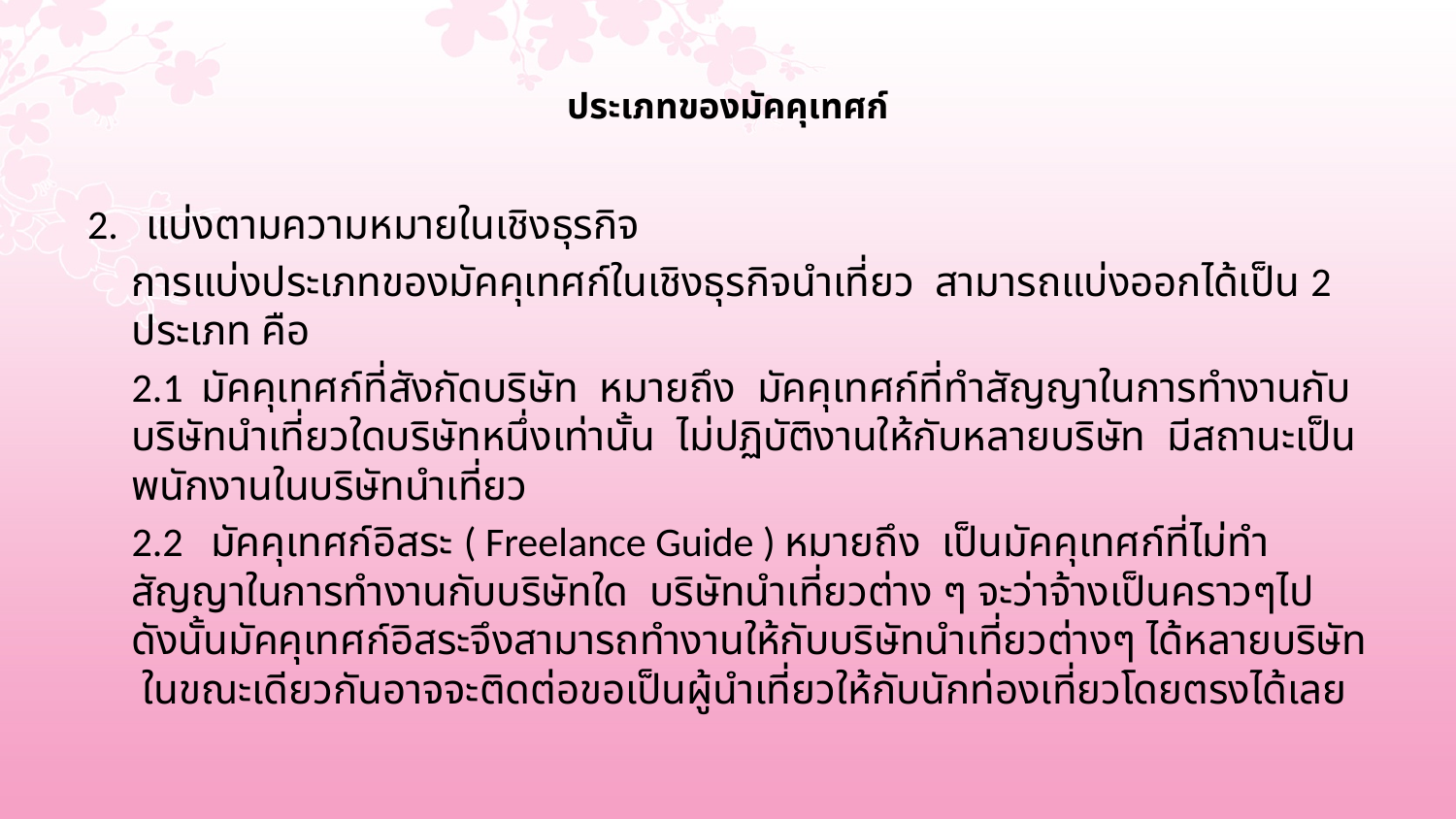

# ประเภทของมัคคุเทศก์
2.   แบ่งตามความหมายในเชิงธุรกิจ
		การแบ่งประเภทของมัคคุเทศก์ในเชิงธุรกิจนำเที่ยว  สามารถแบ่งออกได้เป็น 2 ประเภท คือ
	2.1  มัคคุเทศก์ที่สังกัดบริษัท  หมายถึง  มัคคุเทศก์ที่ทำสัญญาในการทำงานกับบริษัทนำเที่ยวใดบริษัทหนึ่งเท่านั้น  ไม่ปฏิบัติงานให้กับหลายบริษัท  มีสถานะเป็นพนักงานในบริษัทนำเที่ยว
	2.2   มัคคุเทศก์อิสระ ( Freelance Guide ) หมายถึง  เป็นมัคคุเทศก์ที่ไม่ทำสัญญาในการทำงานกับบริษัทใด  บริษัทนำเที่ยวต่าง ๆ จะว่าจ้างเป็นคราวๆไป  ดังนั้นมัคคุเทศก์อิสระจึงสามารถทำงานให้กับบริษัทนำเที่ยวต่างๆ ได้หลายบริษัท  ในขณะเดียวกันอาจจะติดต่อขอเป็นผู้นำเที่ยวให้กับนักท่องเที่ยวโดยตรงได้เลย